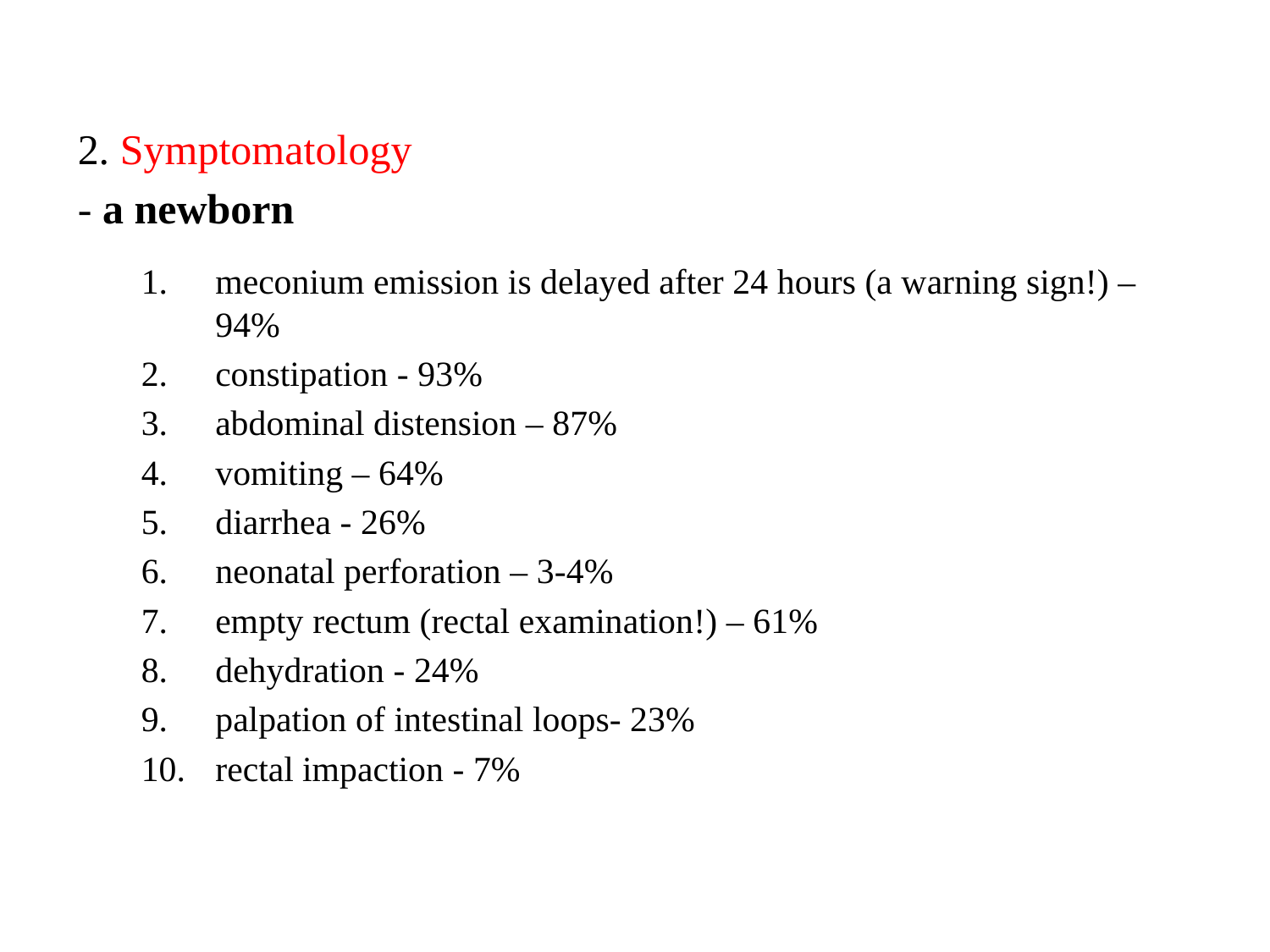

2. Symptomatology
- a newborn

meconium emission is delayed after 24 hours (a warning sign!) – 94%
constipation - 93%
abdominal distension – 87%
vomiting – 64%
diarrhea - 26%
neonatal perforation – 3-4%
empty rectum (rectal examination!) – 61%
dehydration - 24%
palpation of intestinal loops- 23%
rectal impaction - 7%